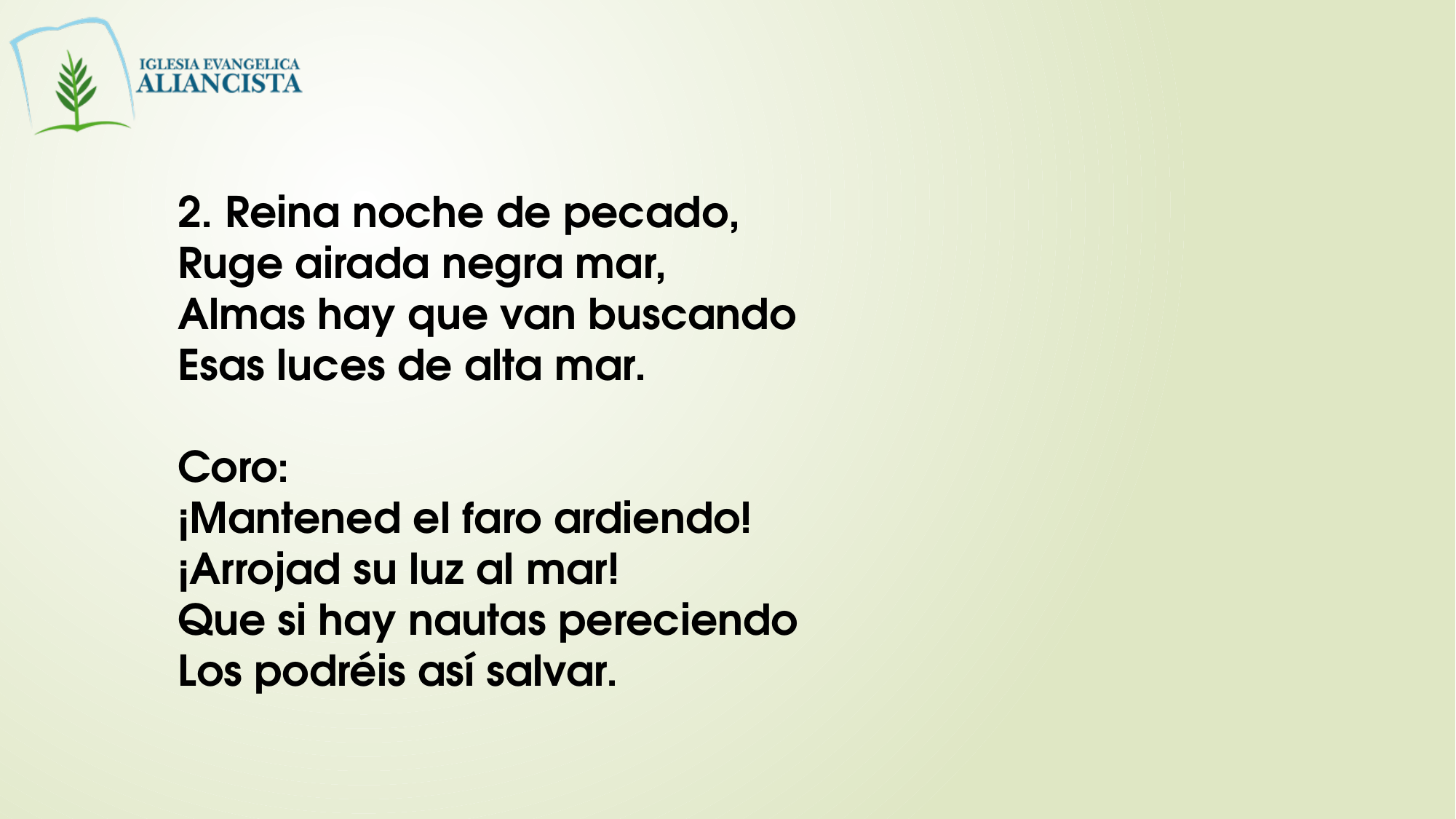

2. Reina noche de pecado,
Ruge airada negra mar,
Almas hay que van buscando
Esas luces de alta mar.

Coro:
¡Mantened el faro ardiendo!
¡Arrojad su luz al mar!
Que si hay nautas pereciendo
Los podréis así salvar.